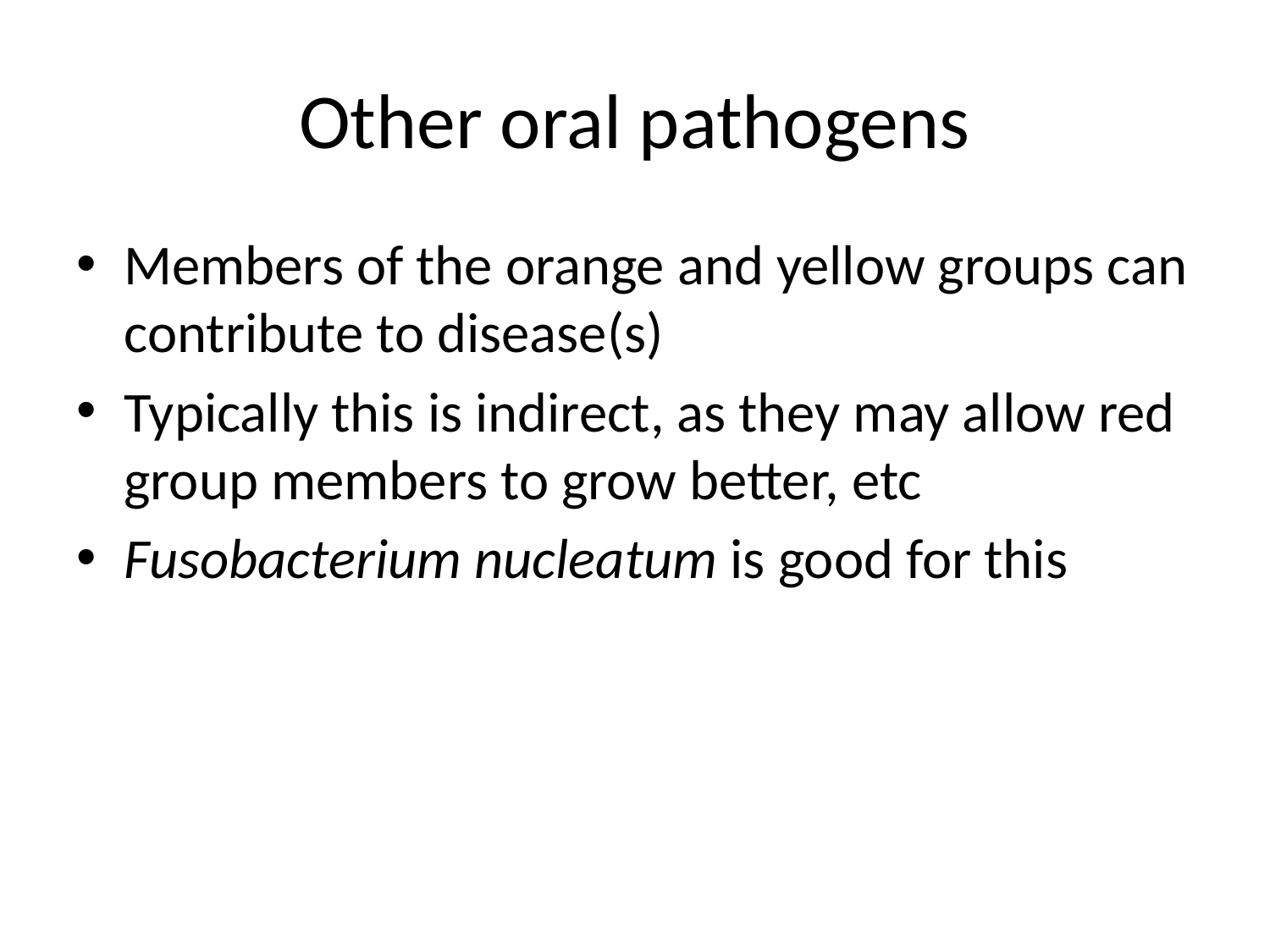

# Other oral pathogens
Members of the orange and yellow groups can contribute to disease(s)
Typically this is indirect, as they may allow red group members to grow better, etc
Fusobacterium nucleatum is good for this